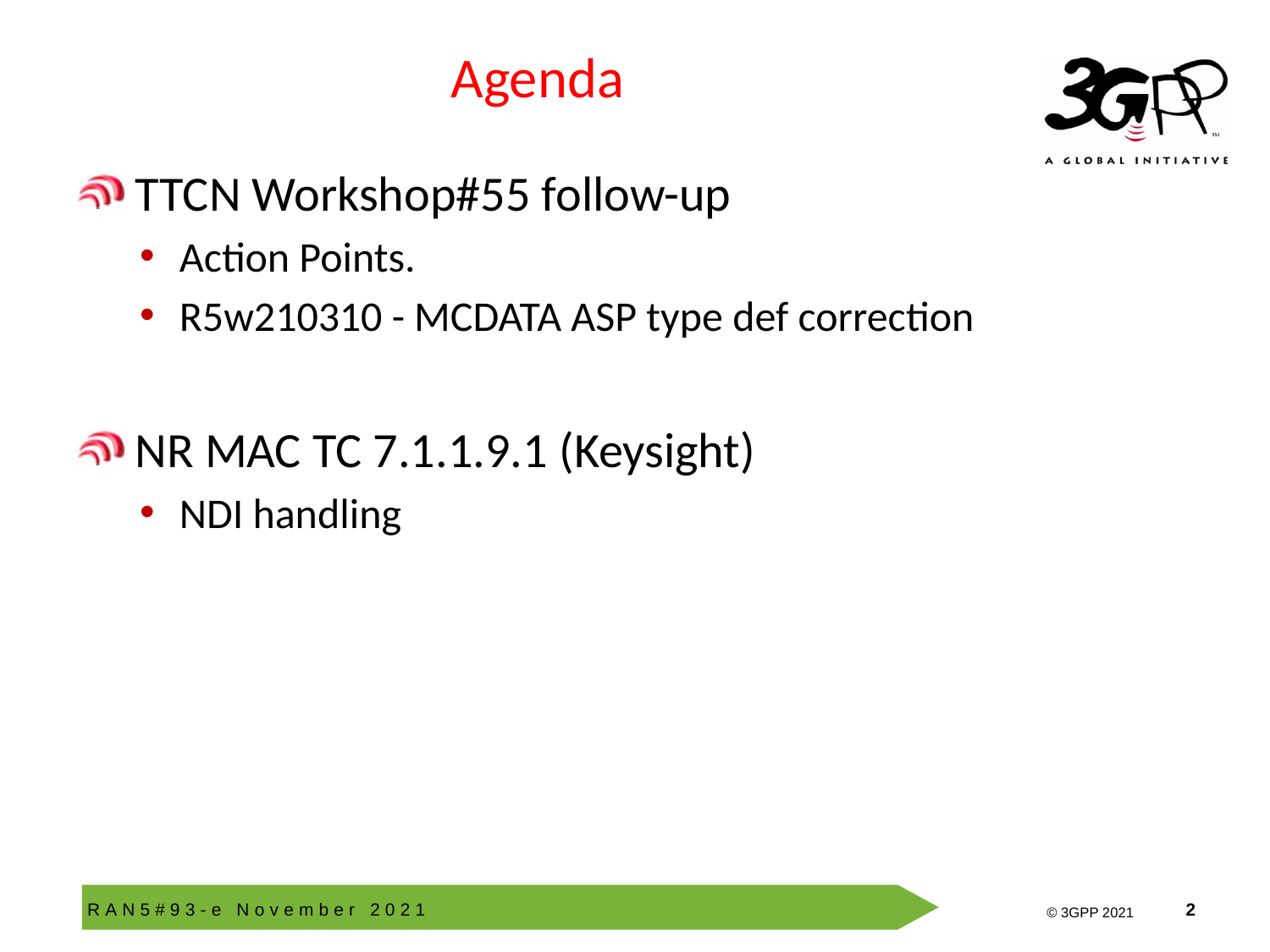

# Agenda
 TTCN Workshop#55 follow-up
Action Points.
R5w210310 - MCDATA ASP type def correction

 NR MAC TC 7.1.1.9.1 (Keysight)
NDI handling